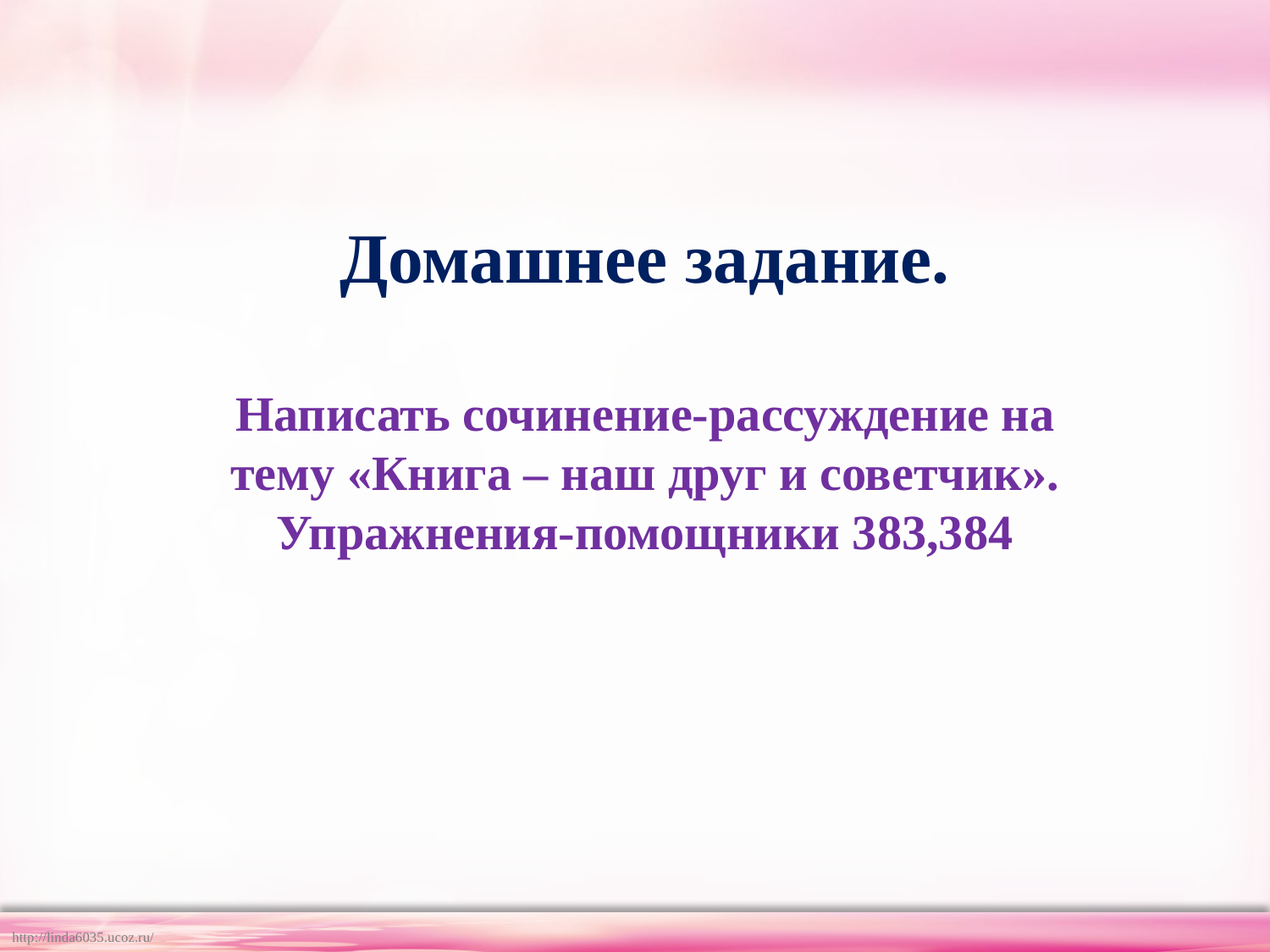

Домашнее задание.

Написать сочинение-рассуждение на тему «Книга – наш друг и советчик».
Упражнения-помощники 383,384